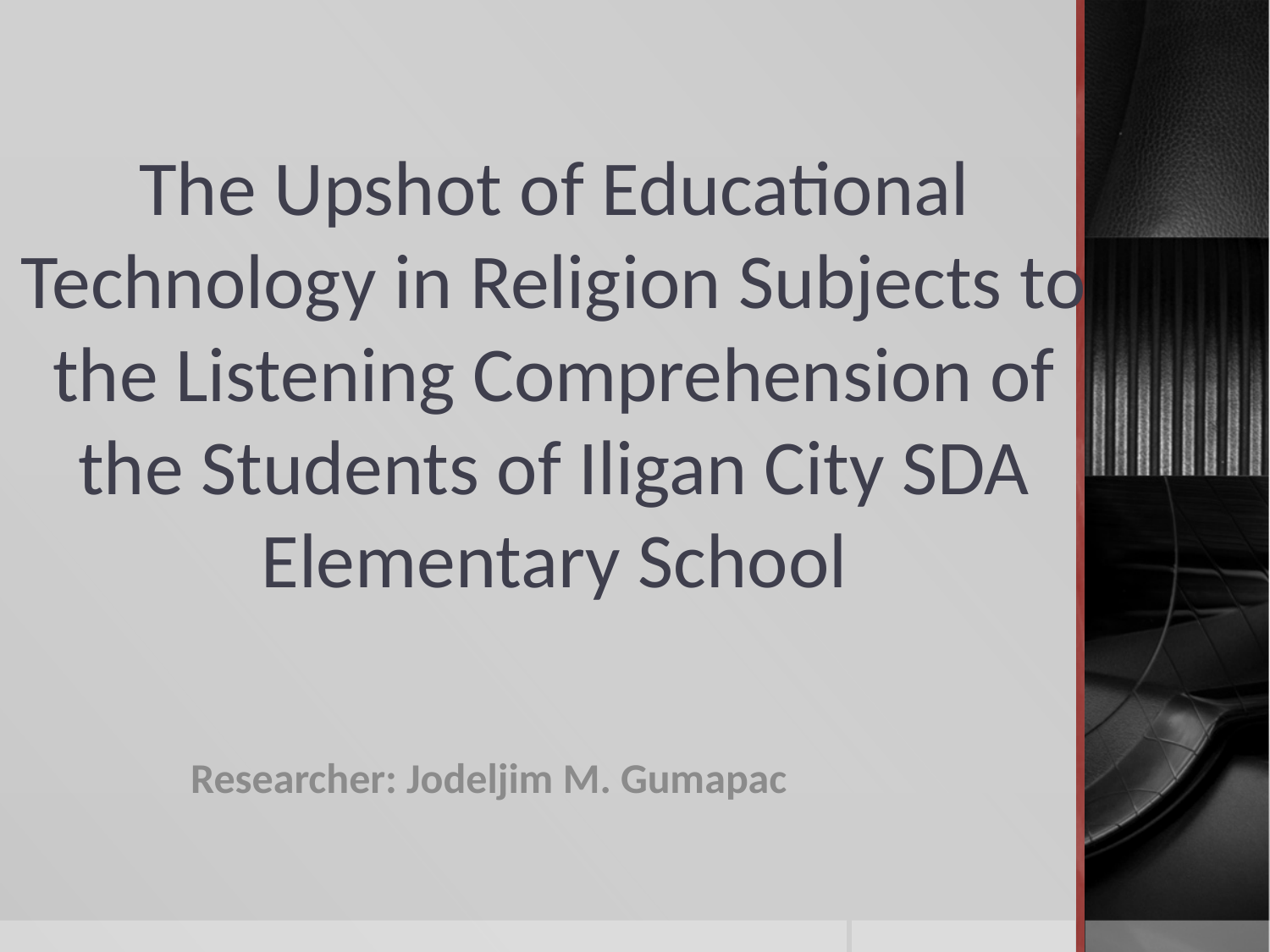

# The Upshot of Educational Technology in Religion Subjects to the Listening Comprehension of the Students of Iligan City SDA Elementary School
Researcher: Jodeljim M. Gumapac